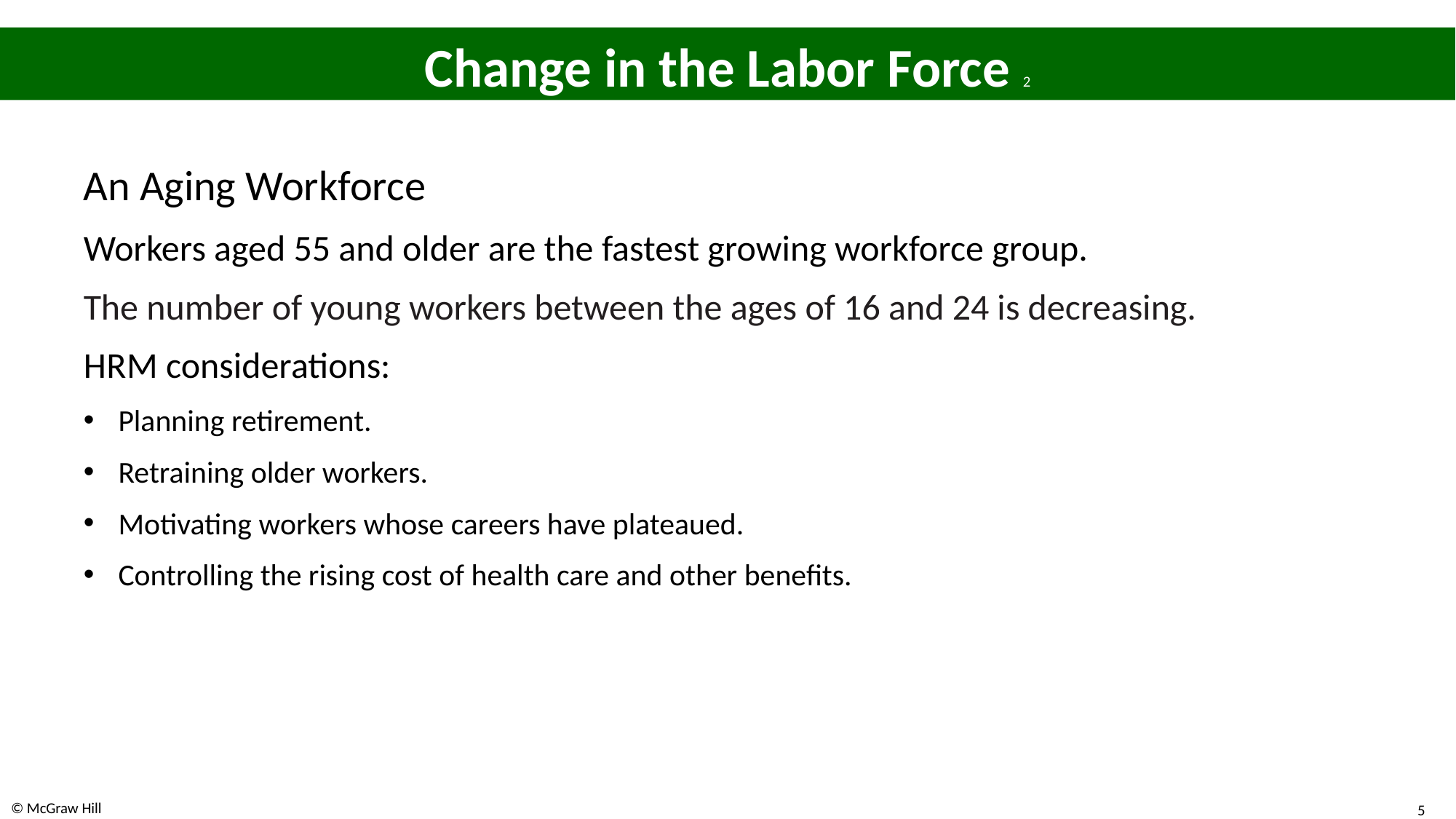

# Change in the Labor Force 2
An Aging Workforce
Workers aged 55 and older are the fastest growing workforce group.
The number of young workers between the ages of 16 and 24 is decreasing.
H R M considerations:
Planning retirement.
Retraining older workers.
Motivating workers whose careers have plateaued.
Controlling the rising cost of health care and other benefits.